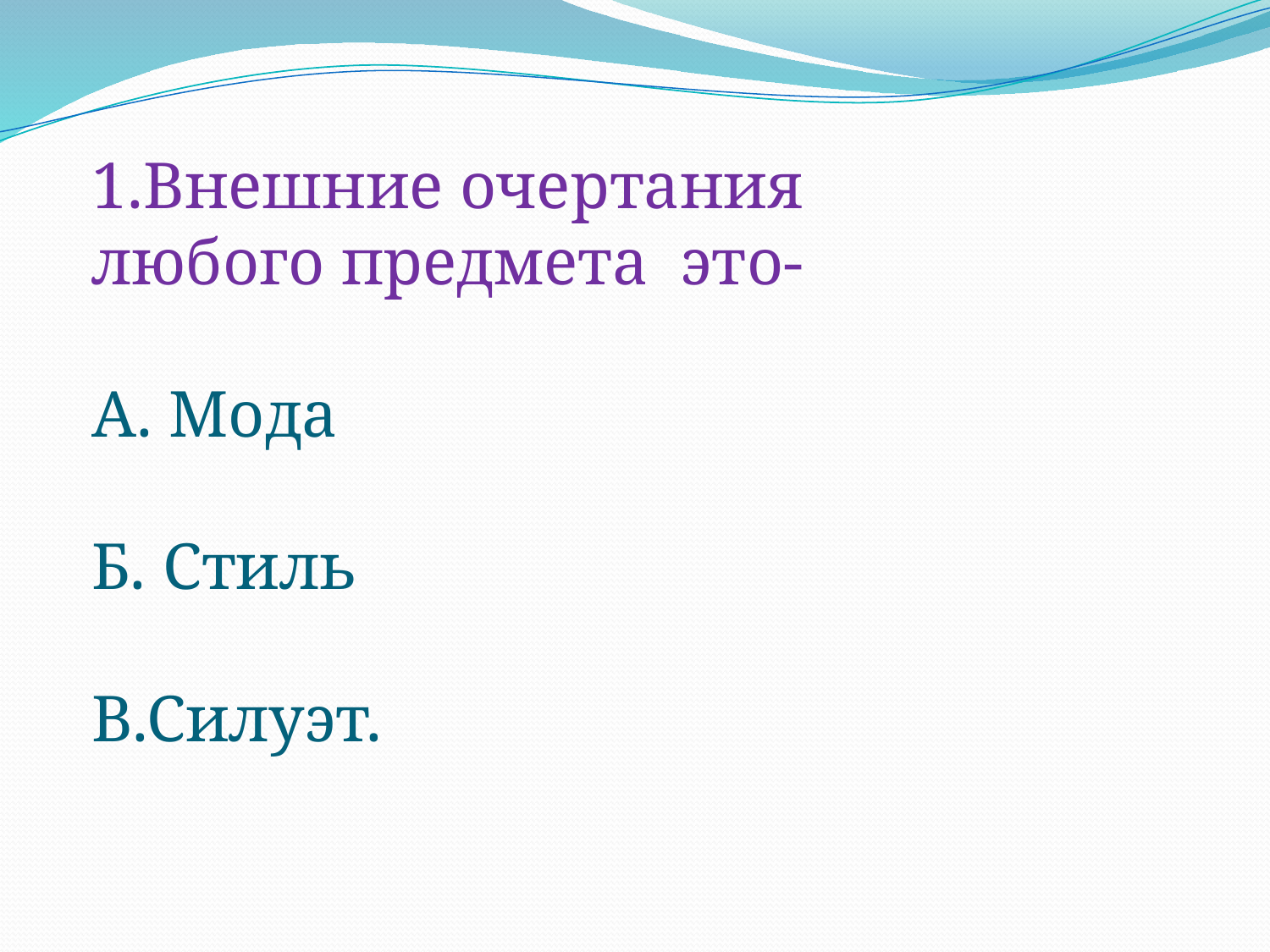

1.Внешние очертания любого предмета  это-

А. Мода

Б. Стиль

В.Силуэт.